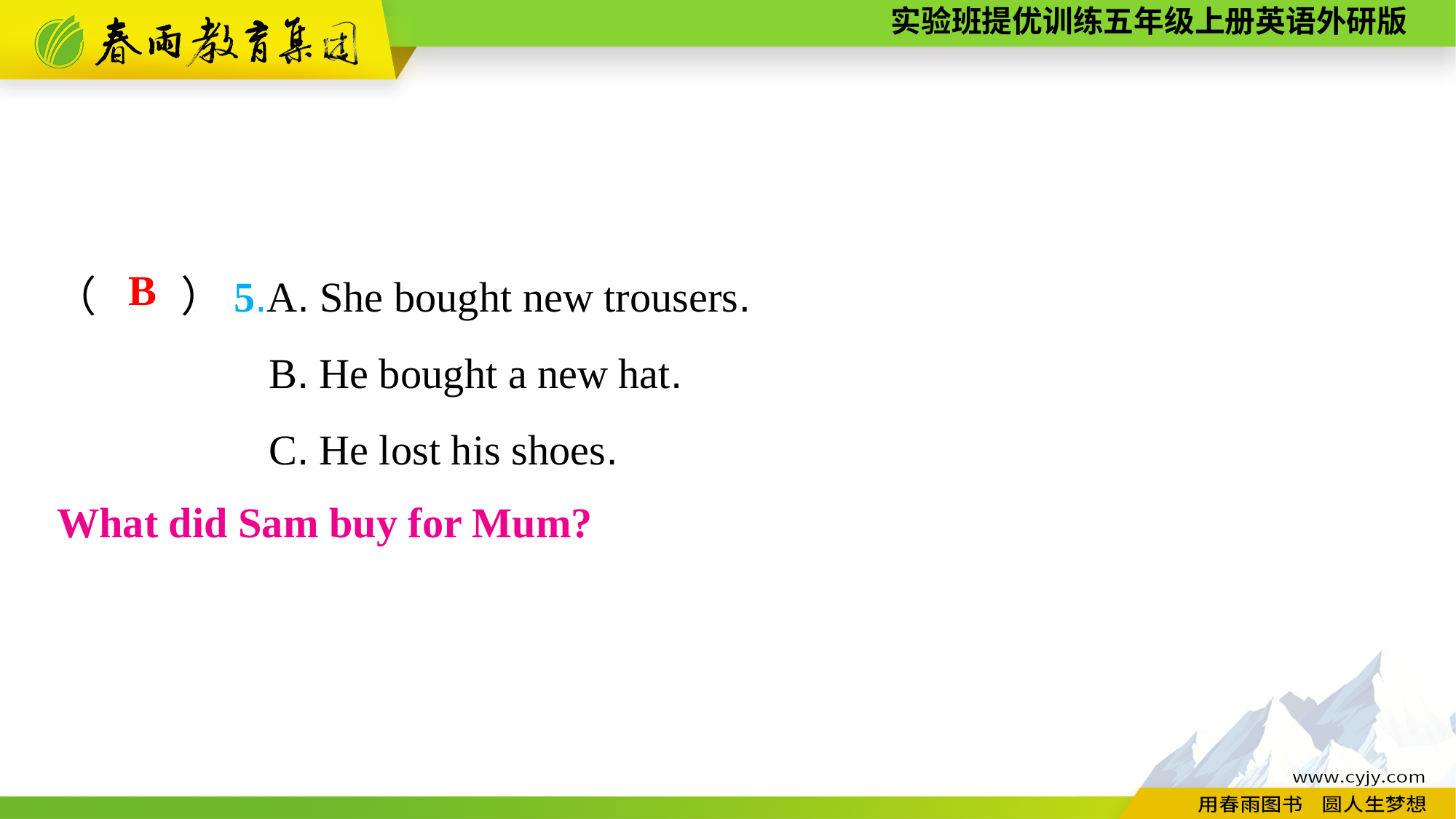

（　　）5.A. She bought new trousers.
B. He bought a new hat.
C. He lost his shoes.
B
What did Sam buy for Mum?